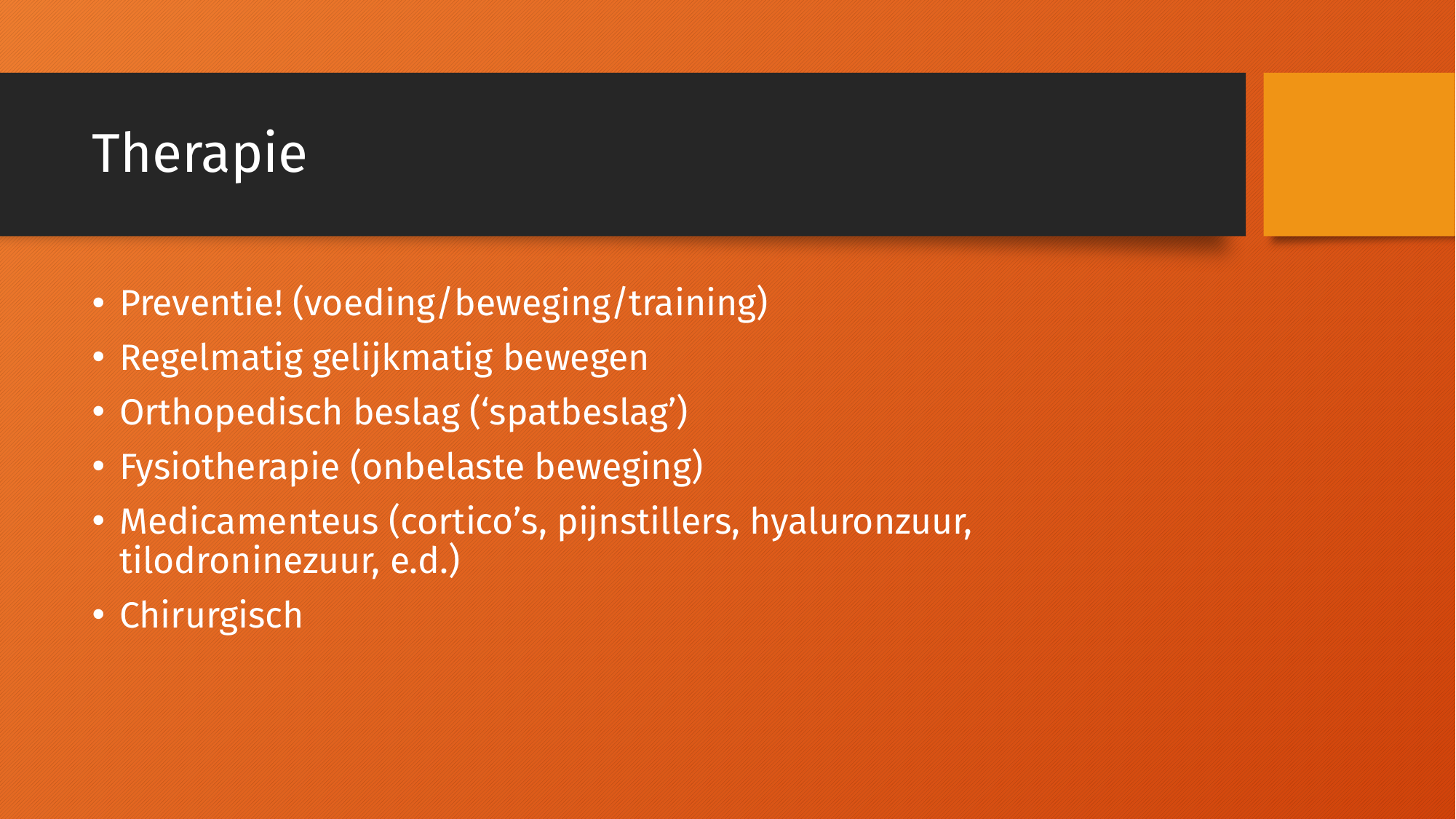

# Therapie
Preventie! (voeding/beweging/training)
Regelmatig gelijkmatig bewegen
Orthopedisch beslag (‘spatbeslag’)
Fysiotherapie (onbelaste beweging)
Medicamenteus (cortico’s, pijnstillers, hyaluronzuur, tilodroninezuur, e.d.)
Chirurgisch